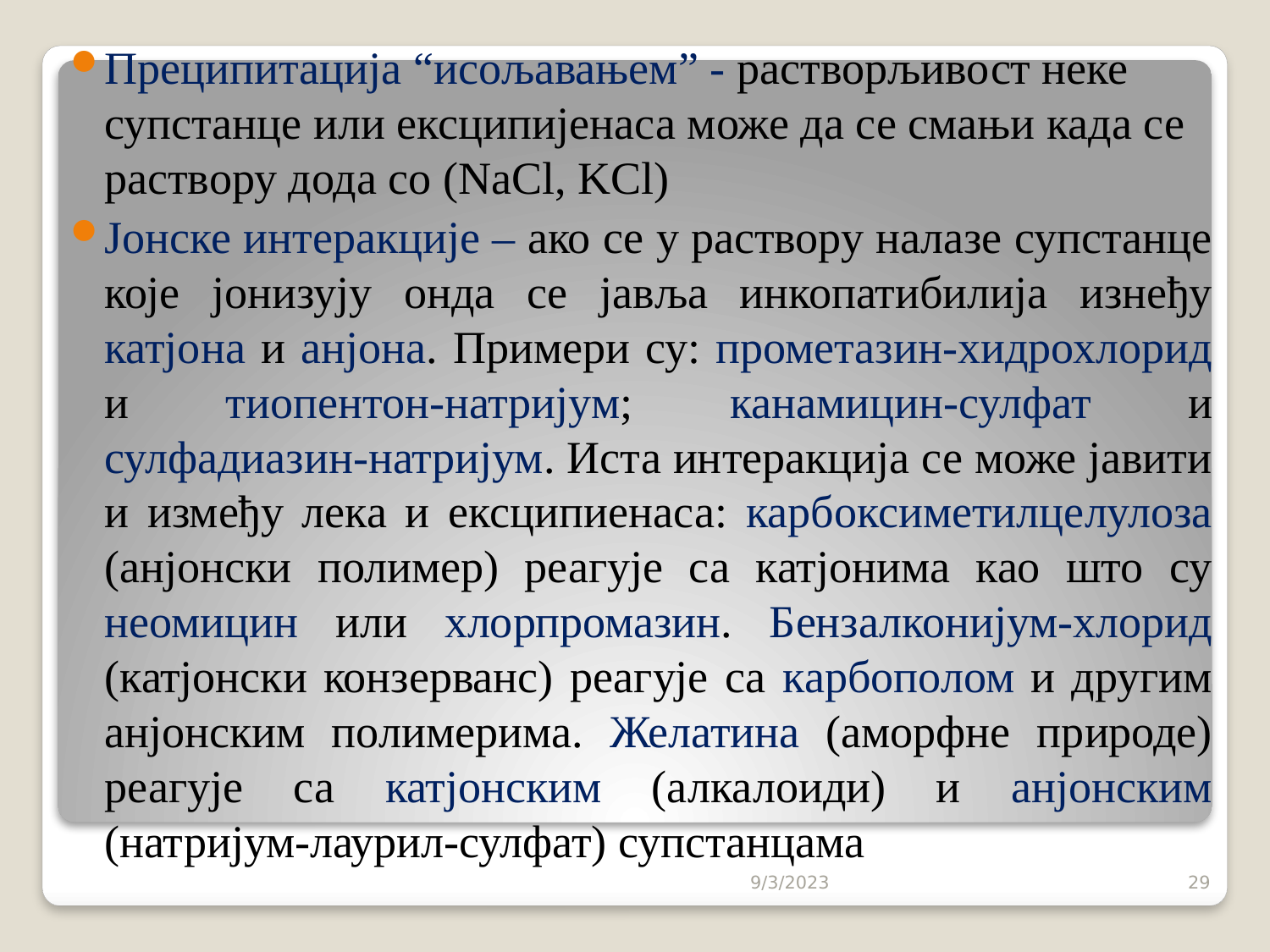

Преципитација “исољавањем” - растворљивост неке супстанце или ексципијенаса може да се смањи када се раствору дода со (NaCl, KCl)
Јонске интеракције – ако се у раствору налазе супстанце које јонизују онда се јавља инкопатибилија изнеђу катјона и анјона. Примери су: прометазин-хидрохлорид и тиопентон-натријум; канамицин-сулфат и сулфадиазин-натријум. Иста интеракција се може јавити и између лека и ексципиенаса: карбоксиметилцелулоза (анјонски полимер) реагује са катјонима као што су неомицин или хлорпромазин. Бензалконијум-хлорид (катјонски конзерванс) реагује са карбополом и другим анјонским полимерима. Желатина (аморфне природе) реагује са катјонским (алкалоиди) и анјонским (натријум-лаурил-сулфат) супстанцама
9/3/2023
29